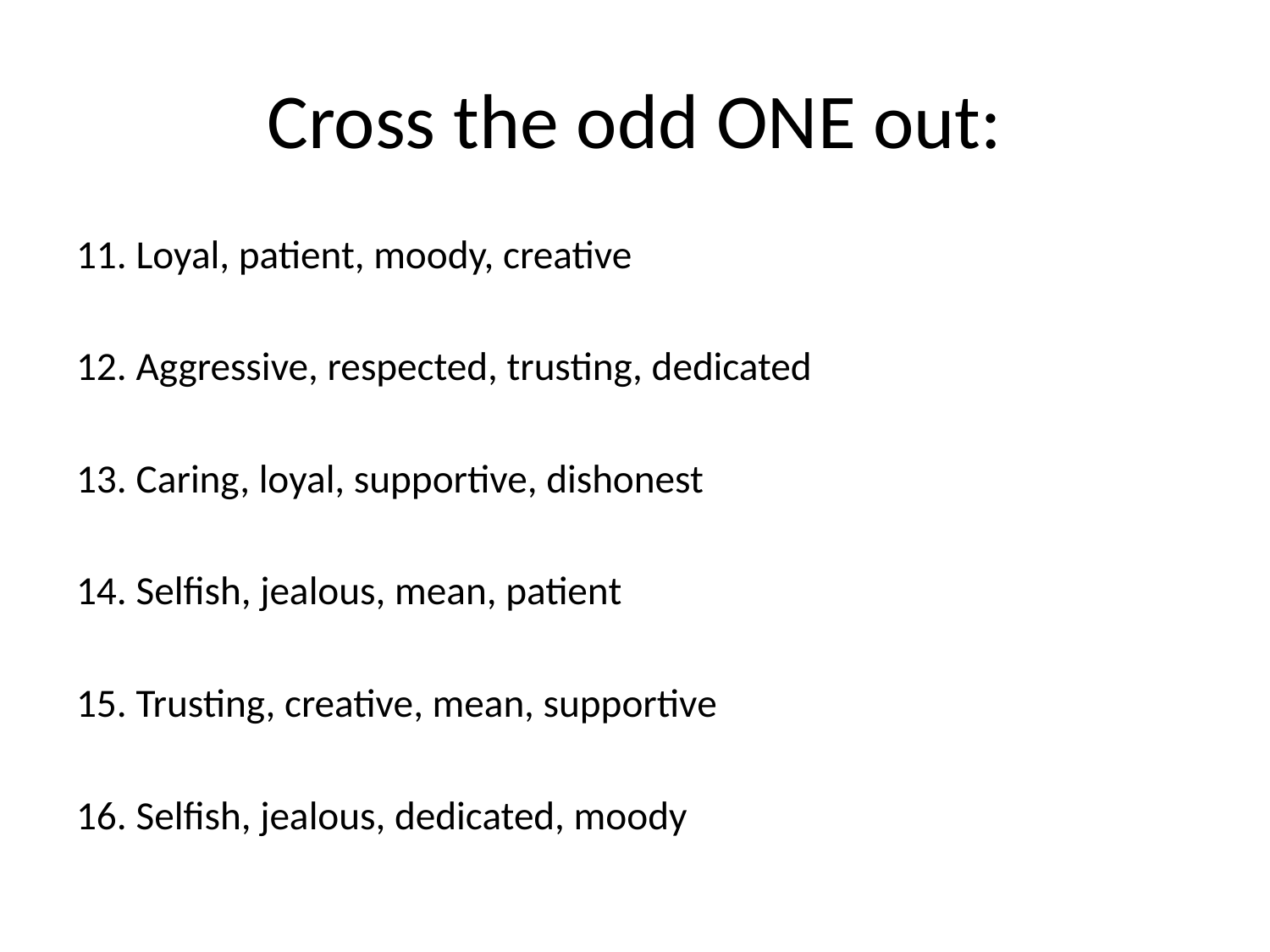

# Cross the odd ONE out:
11. Loyal, patient, moody, creative

12. Aggressive, respected, trusting, dedicated

13. Caring, loyal, supportive, dishonest

14. Selfish, jealous, mean, patient

15. Trusting, creative, mean, supportive

16. Selfish, jealous, dedicated, moody